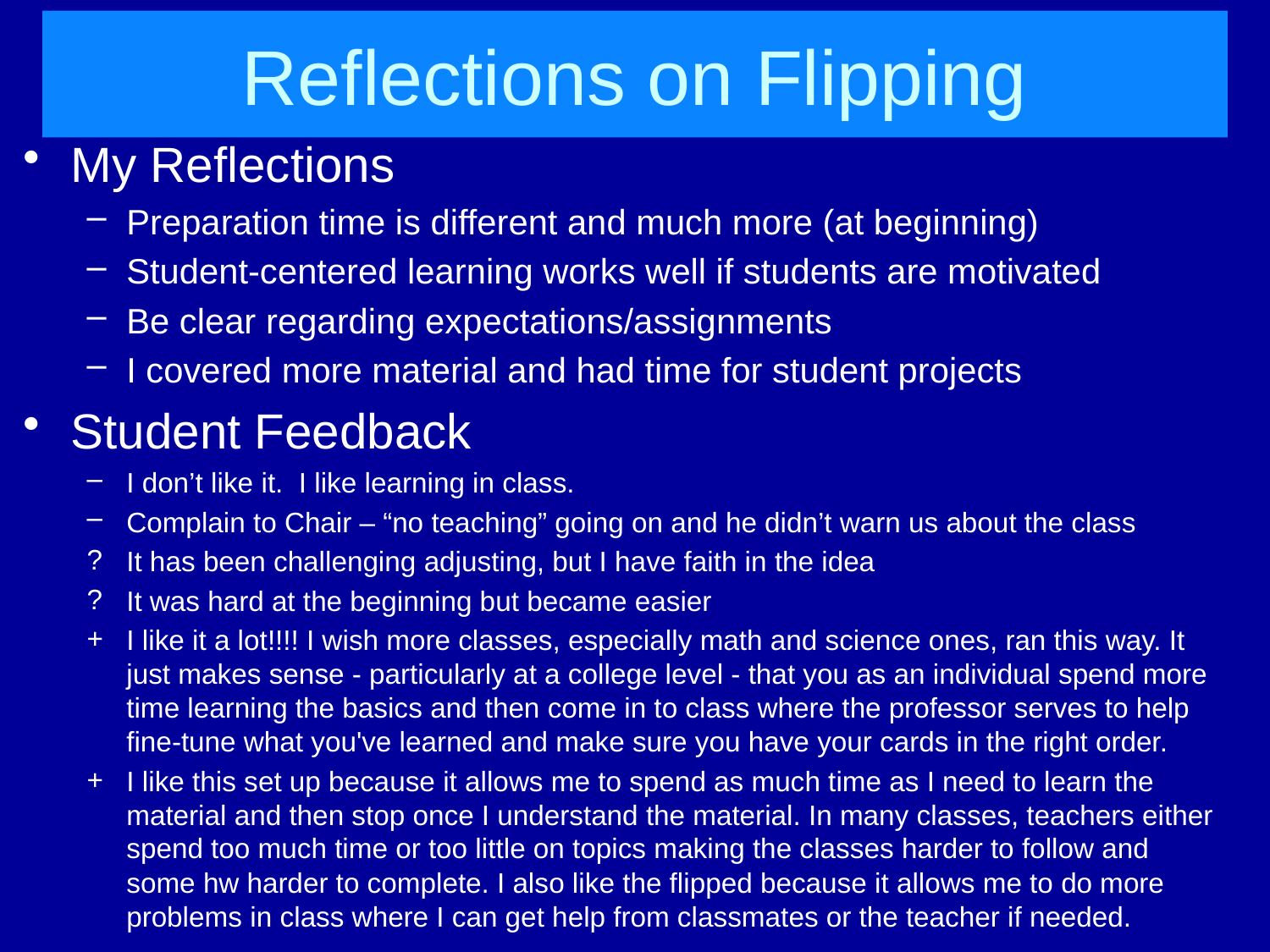

# Reflections on Flipping
My Reflections
Preparation time is different and much more (at beginning)
Student-centered learning works well if students are motivated
Be clear regarding expectations/assignments
I covered more material and had time for student projects
Student Feedback
I don’t like it.  I like learning in class.
Complain to Chair – “no teaching” going on and he didn’t warn us about the class
It has been challenging adjusting, but I have faith in the idea
It was hard at the beginning but became easier
I like it a lot!!!! I wish more classes, especially math and science ones, ran this way. It just makes sense - particularly at a college level - that you as an individual spend more time learning the basics and then come in to class where the professor serves to help fine-tune what you've learned and make sure you have your cards in the right order.
I like this set up because it allows me to spend as much time as I need to learn the material and then stop once I understand the material. In many classes, teachers either spend too much time or too little on topics making the classes harder to follow and some hw harder to complete. I also like the flipped because it allows me to do more problems in class where I can get help from classmates or the teacher if needed.